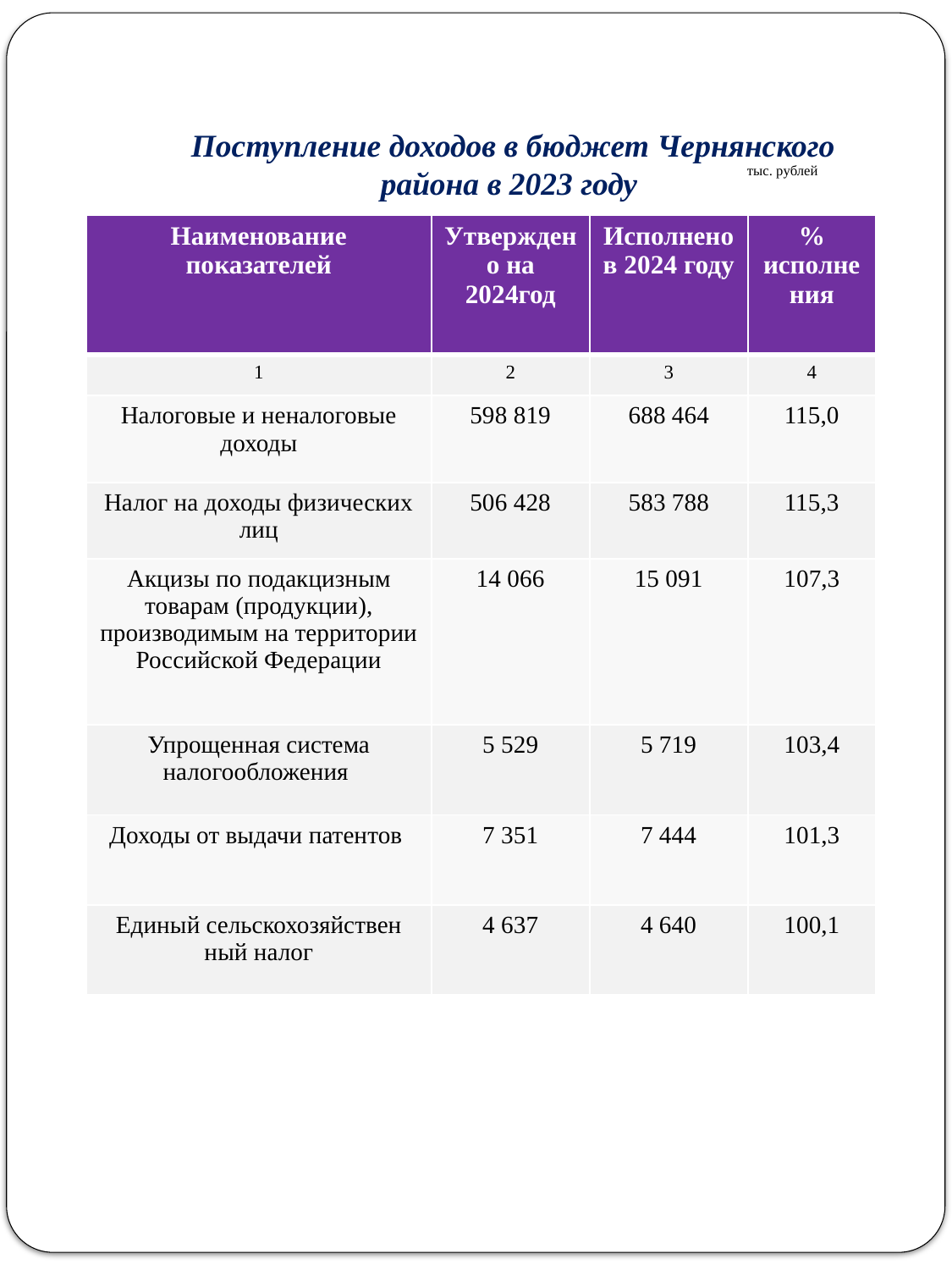

# Поступление доходов в бюджет Чернянского района в 2023 году
                                     тыс. рублей
| Наименование показателей | Утверждено на 2024год | Исполнено в 2024 году | % исполнения |
| --- | --- | --- | --- |
| 1 | 2 | 3 | 4 |
| Налоговые и неналоговые доходы | 598 819 | 688 464 | 115,0 |
| Налог на доходы физических лиц | 506 428 | 583 788 | 115,3 |
| Акцизы по подакцизным товарам (продукции), производимым на территории Российской Федерации | 14 066 | 15 091 | 107,3 |
| Упрощенная система налогообложения | 5 529 | 5 719 | 103,4 |
| Доходы от выдачи патентов | 7 351 | 7 444 | 101,3 |
| Единый сельскохозяйствен ный налог | 4 637 | 4 640 | 100,1 |